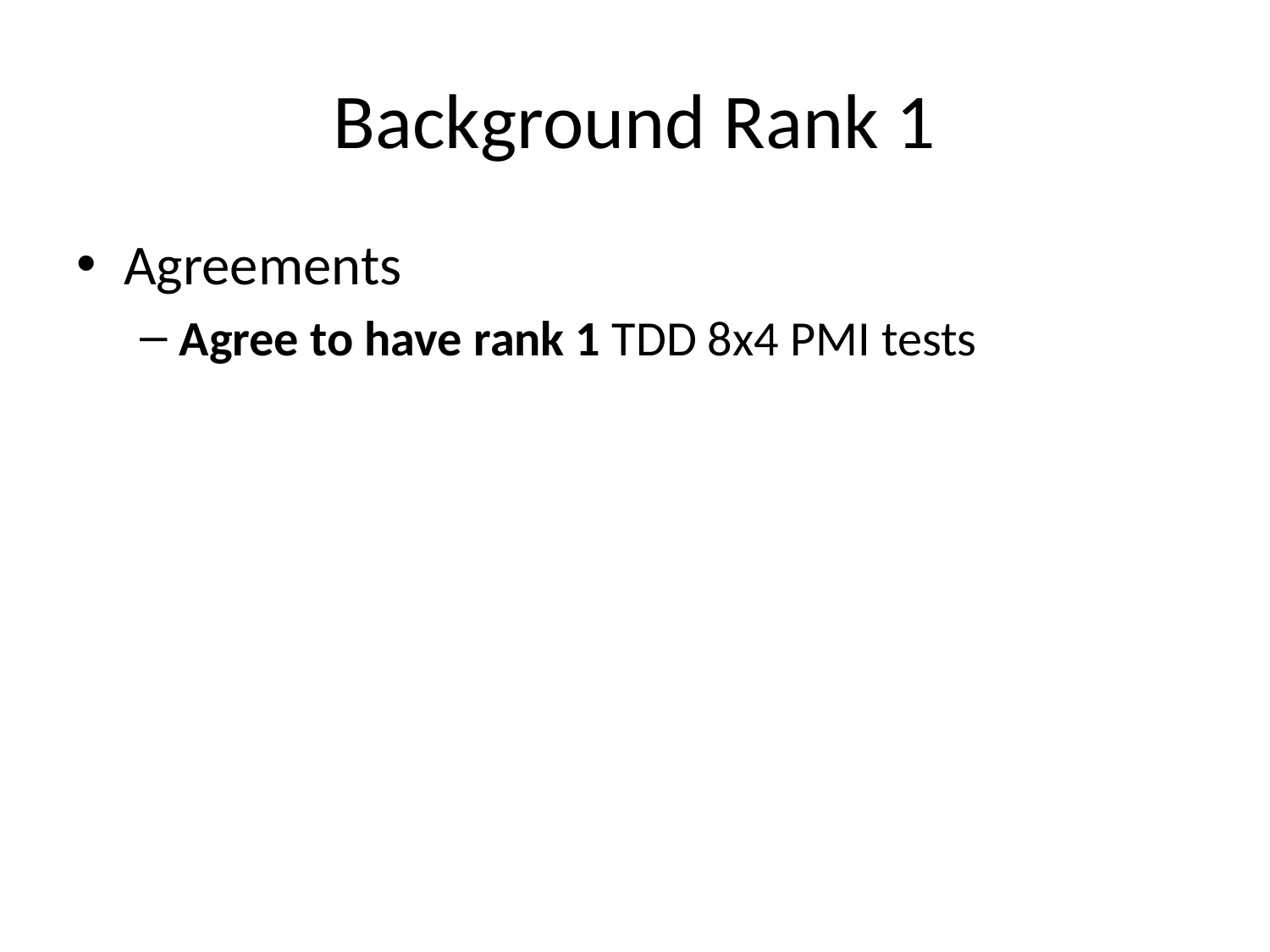

# Background Rank 1
Agreements
Agree to have rank 1 TDD 8x4 PMI tests